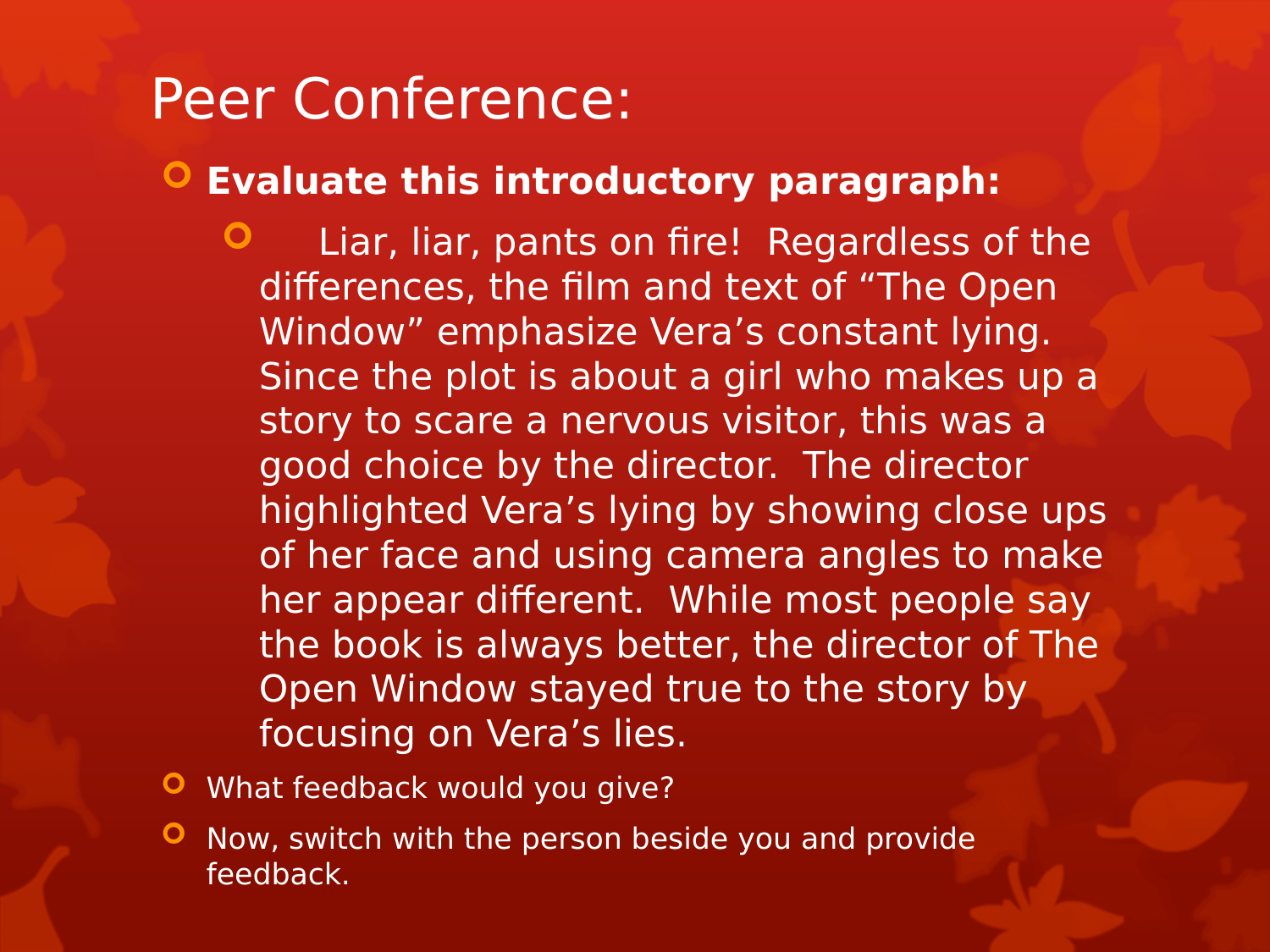

# Peer Conference:
Evaluate this introductory paragraph:
     Liar, liar, pants on fire!  Regardless of the differences, the film and text of “The Open Window” emphasize Vera’s constant lying.  Since the plot is about a girl who makes up a story to scare a nervous visitor, this was a good choice by the director.  The director highlighted Vera’s lying by showing close ups of her face and using camera angles to make her appear different.  While most people say the book is always better, the director of The Open Window stayed true to the story by focusing on Vera’s lies.
What feedback would you give?
Now, switch with the person beside you and provide feedback.